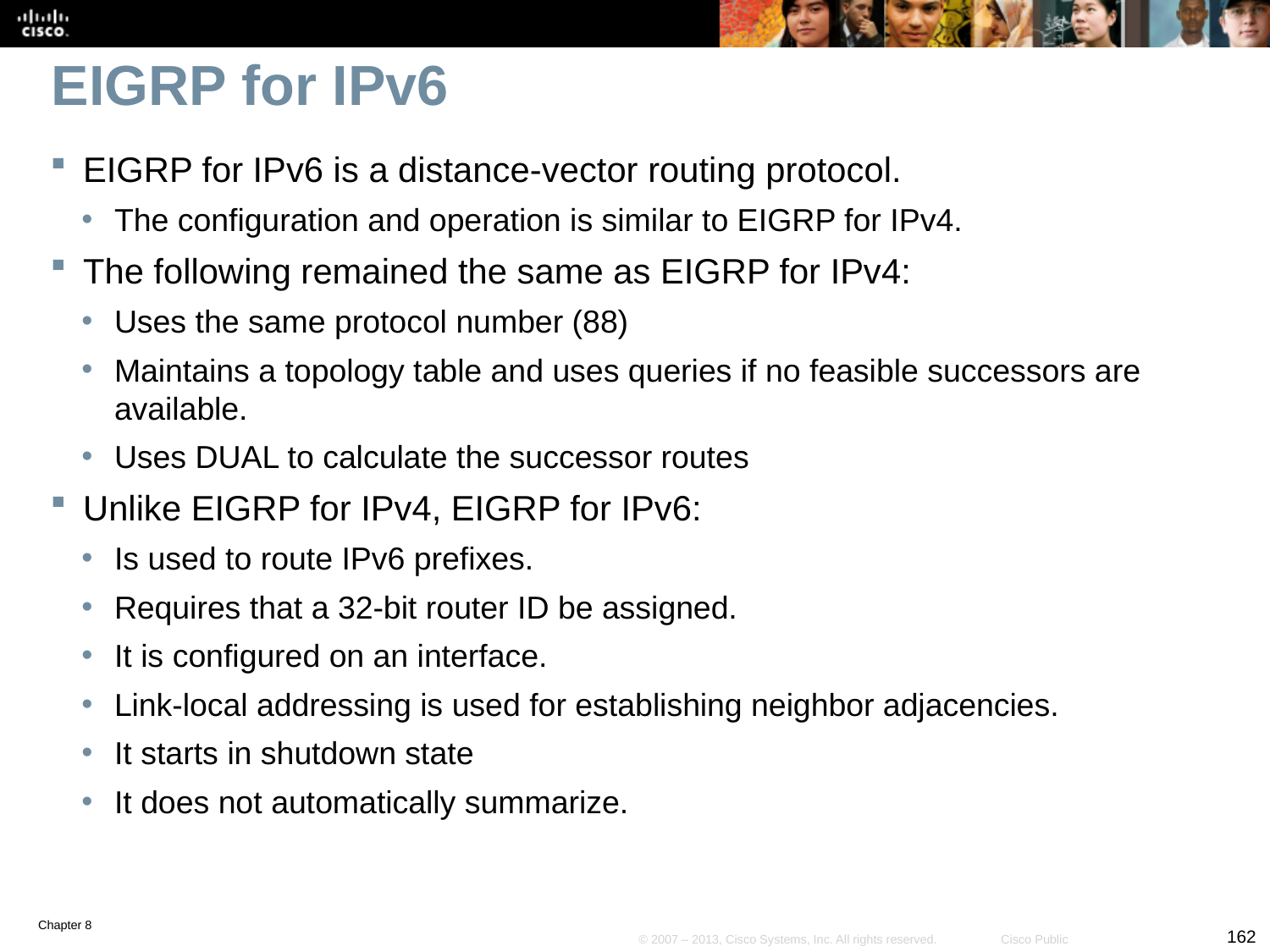

# EIGRP for IPv6
EIGRP for IPv6 is a distance-vector routing protocol.
The configuration and operation is similar to EIGRP for IPv4.
The following remained the same as EIGRP for IPv4:
Uses the same protocol number (88)
Maintains a topology table and uses queries if no feasible successors are available.
Uses DUAL to calculate the successor routes
Unlike EIGRP for IPv4, EIGRP for IPv6:
Is used to route IPv6 prefixes.
Requires that a 32-bit router ID be assigned.
It is configured on an interface.
Link-local addressing is used for establishing neighbor adjacencies.
It starts in shutdown state
It does not automatically summarize.